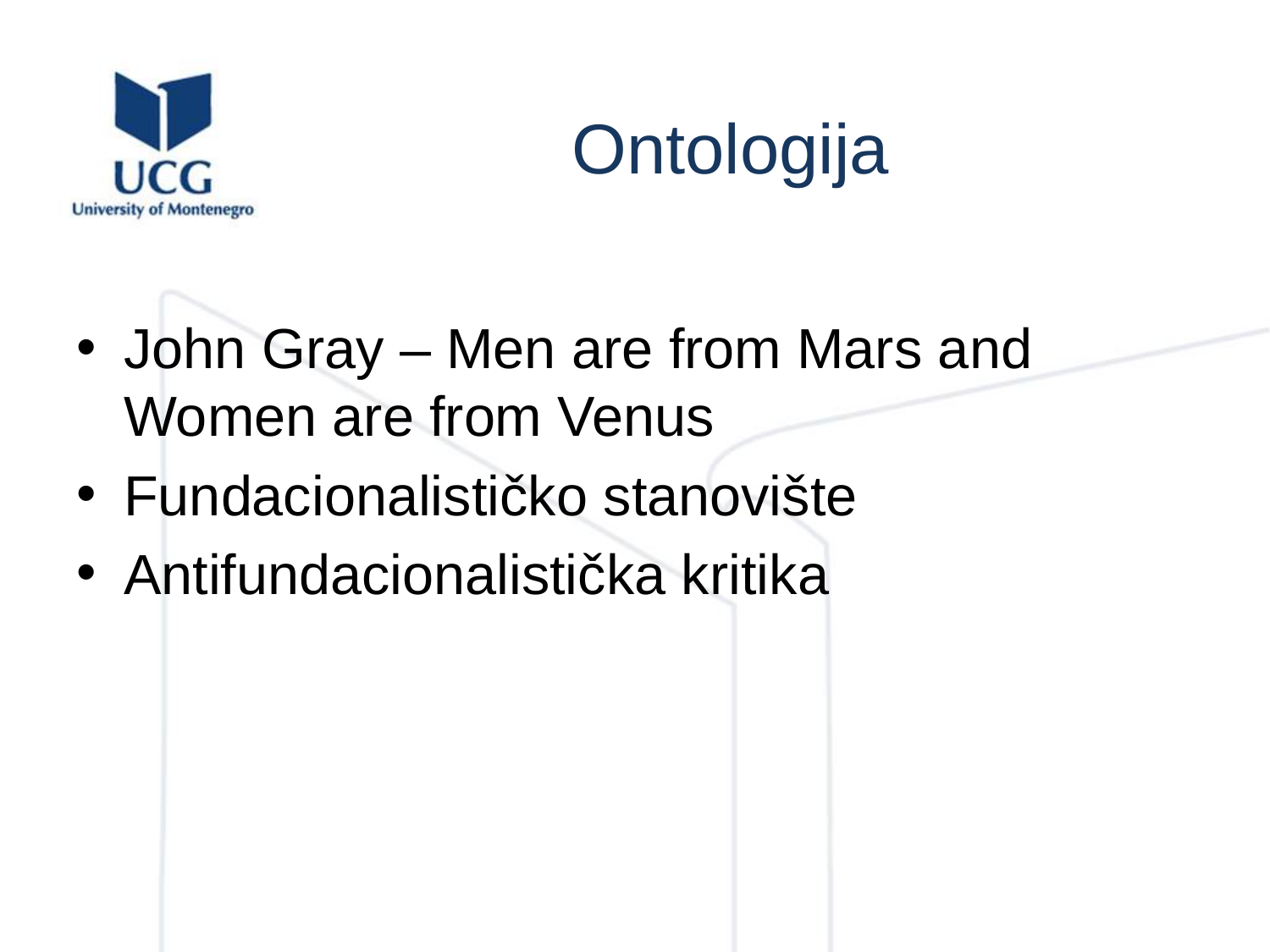

# Ontologija
John Gray – Men are from Mars and Women are from Venus
Fundacionalističko stanovište
Antifundacionalistička kritika